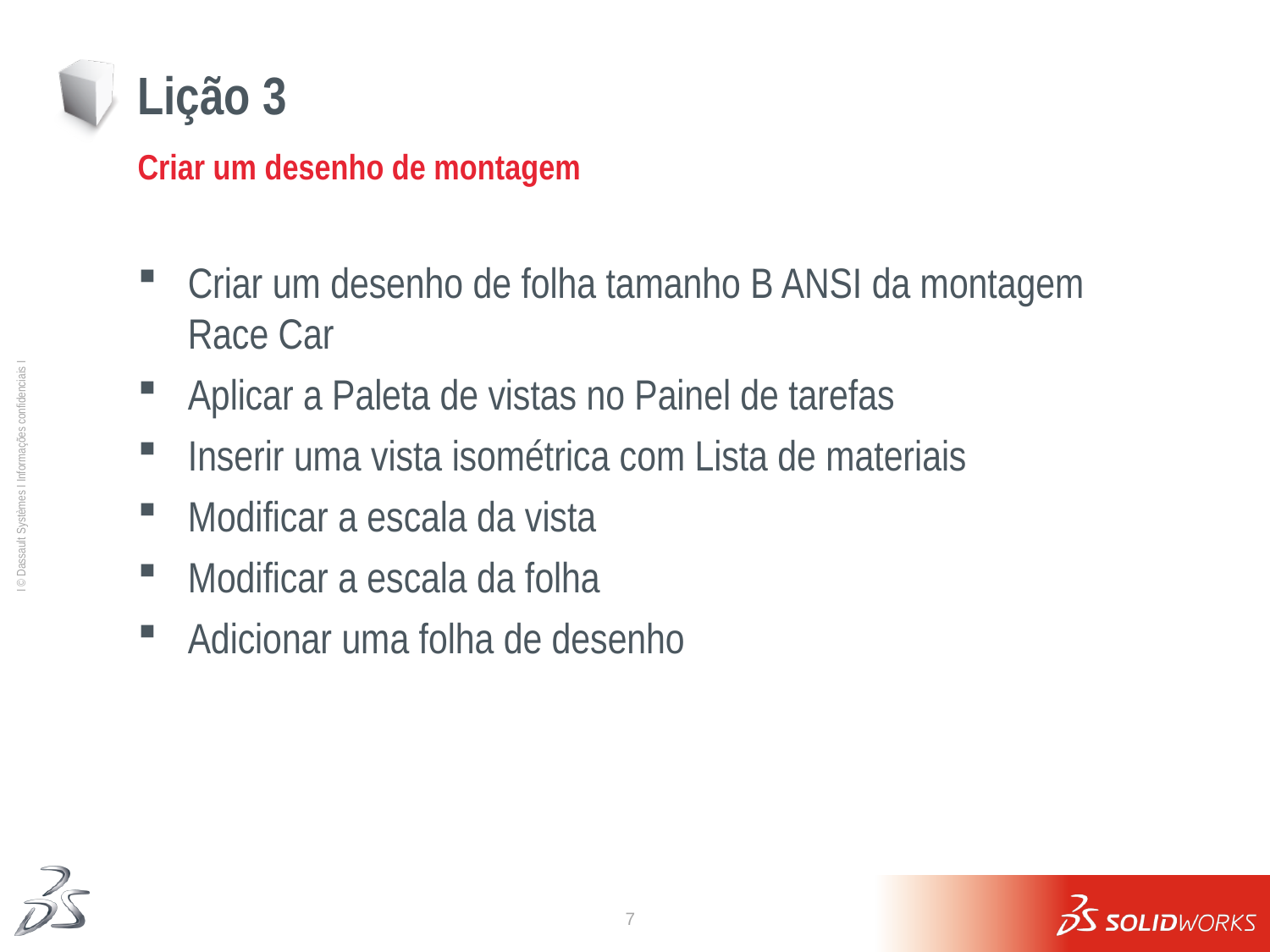

# Lição 3
Criar um desenho de montagem
Criar um desenho de folha tamanho B ANSI da montagem Race Car
Aplicar a Paleta de vistas no Painel de tarefas
Inserir uma vista isométrica com Lista de materiais
Modificar a escala da vista
Modificar a escala da folha
Adicionar uma folha de desenho